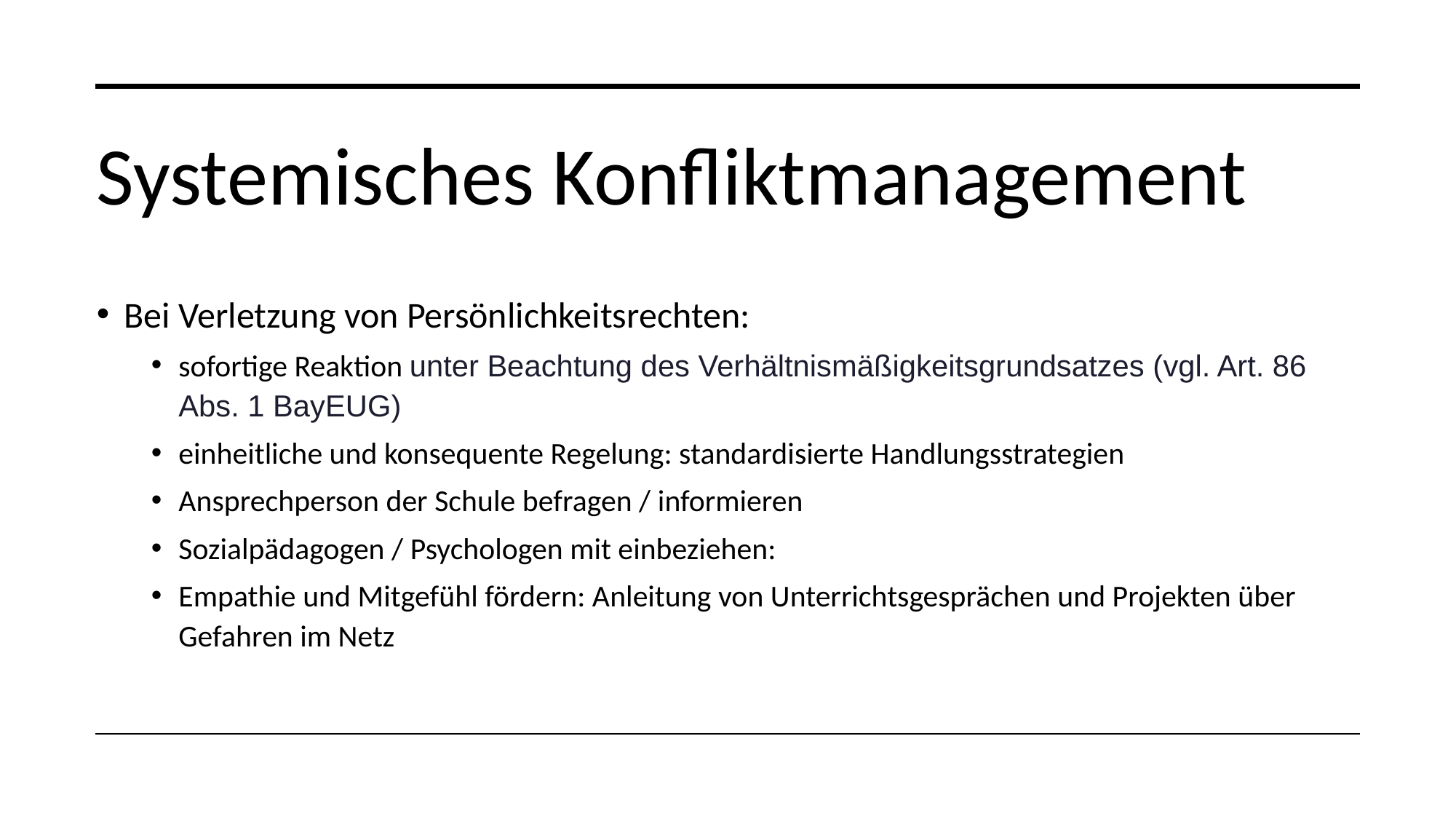

# Systemisches Konfliktmanagement
Bei Verletzung von Persönlichkeitsrechten:
sofortige Reaktion unter Beachtung des Verhältnismäßigkeitsgrundsatzes (vgl. Art. 86 Abs. 1 BayEUG)
einheitliche und konsequente Regelung: standardisierte Handlungsstrategien
Ansprechperson der Schule befragen / informieren
Sozialpädagogen / Psychologen mit einbeziehen:
Empathie und Mitgefühl fördern: Anleitung von Unterrichtsgesprächen und Projekten über Gefahren im Netz